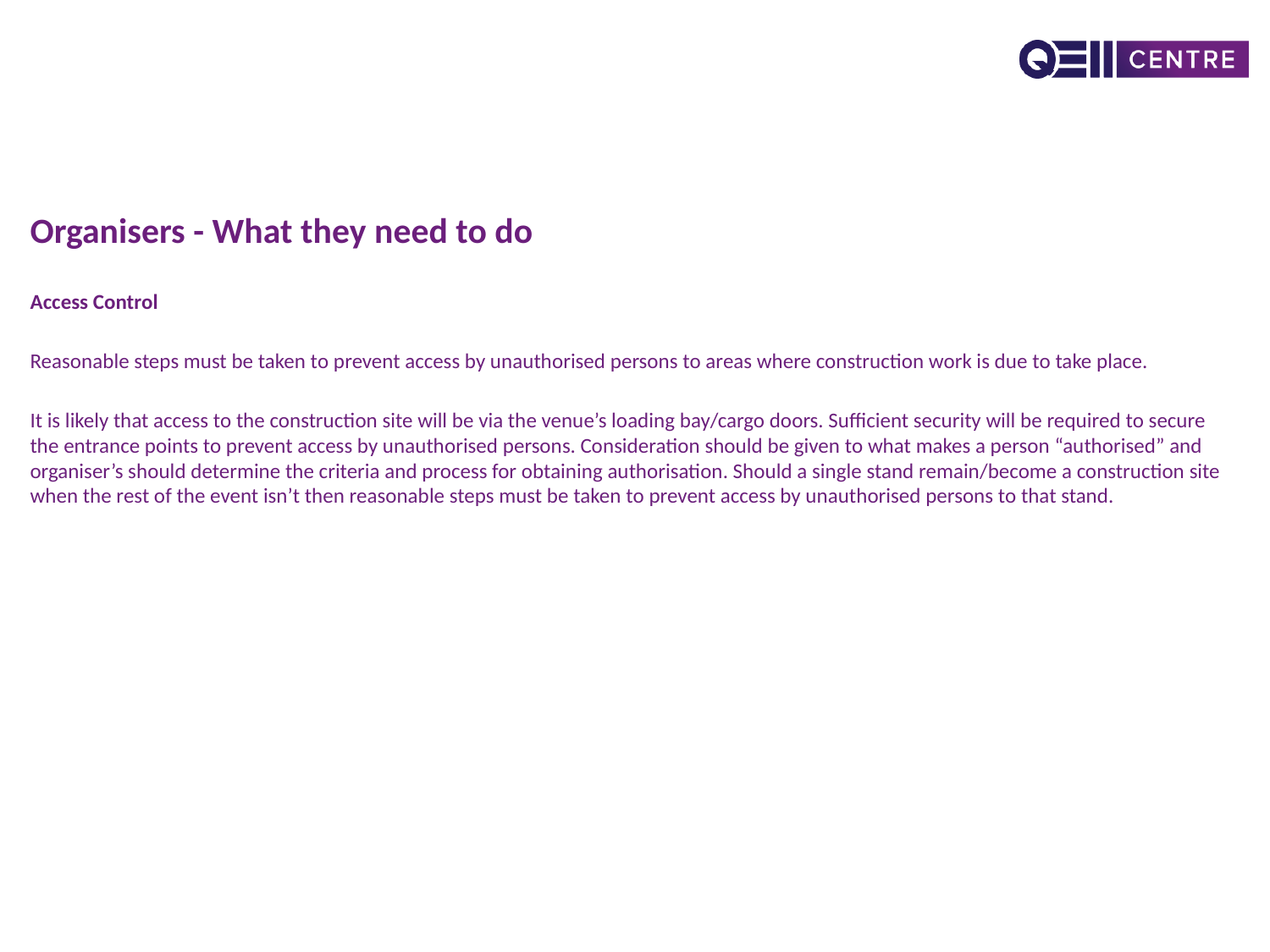

# Organisers - What they need to do
Access Control

Reasonable steps must be taken to prevent access by unauthorised persons to areas where construction work is due to take place.

It is likely that access to the construction site will be via the venue’s loading bay/cargo doors. Sufficient security will be required to secure the entrance points to prevent access by unauthorised persons. Consideration should be given to what makes a person “authorised” and organiser’s should determine the criteria and process for obtaining authorisation. Should a single stand remain/become a construction site when the rest of the event isn’t then reasonable steps must be taken to prevent access by unauthorised persons to that stand.